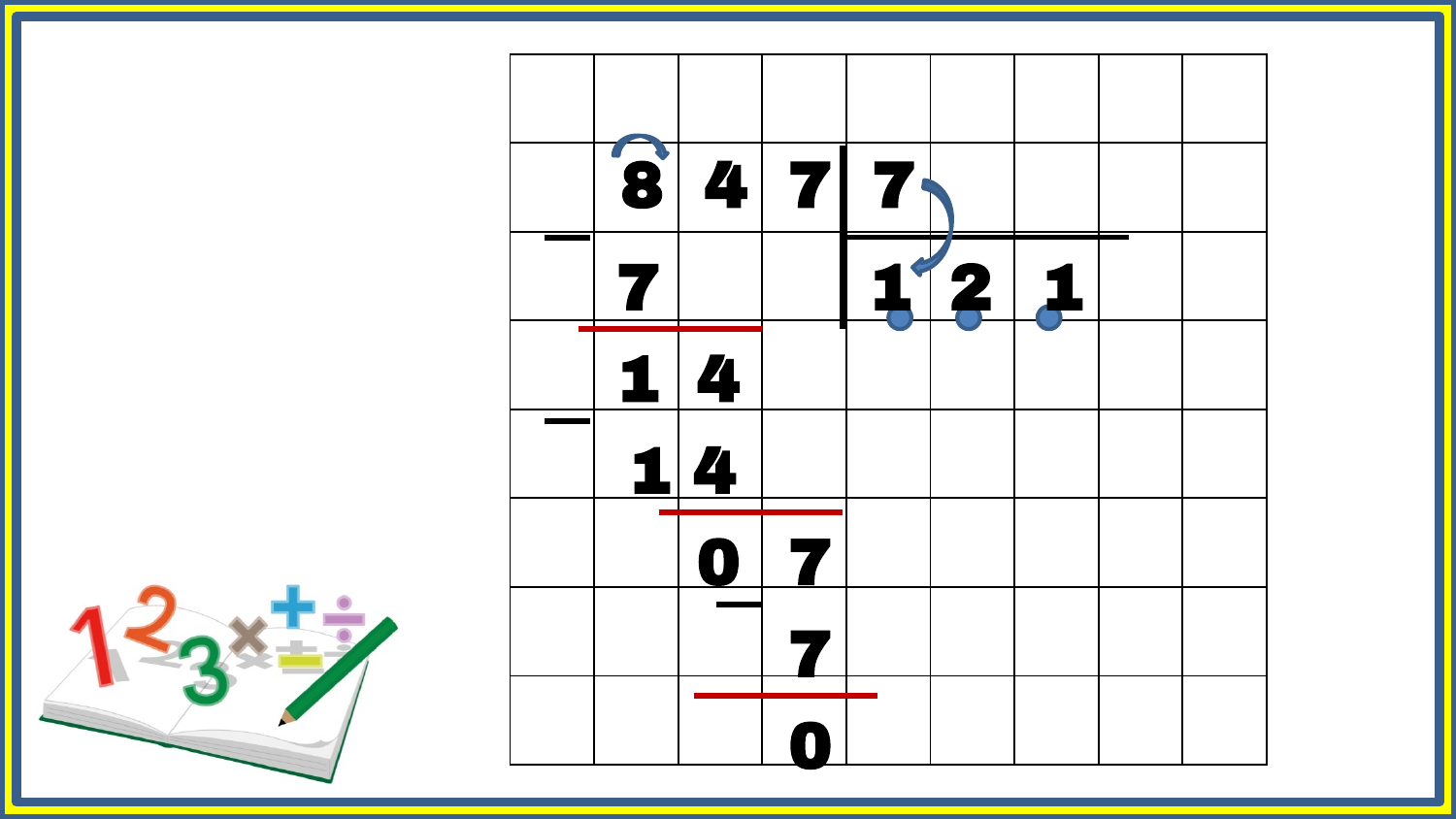

|  |  |  |  |  |  |  |  |  |
| --- | --- | --- | --- | --- | --- | --- | --- | --- |
|  | 8 | 4 | 7 | 7 |  |  |  |  |
|  |  |  |  |  |  |  |  |  |
|  |  |  |  |  |  |  |  |  |
|  |  |  |  |  |  |  |  |  |
|  |  |  |  |  |  |  |  |  |
|  |  |  |  |  |  |  |  |  |
|  |  |  |  |  |  |  |  |  |

7
1
2
1

1
4
1 4
0
7
7
0